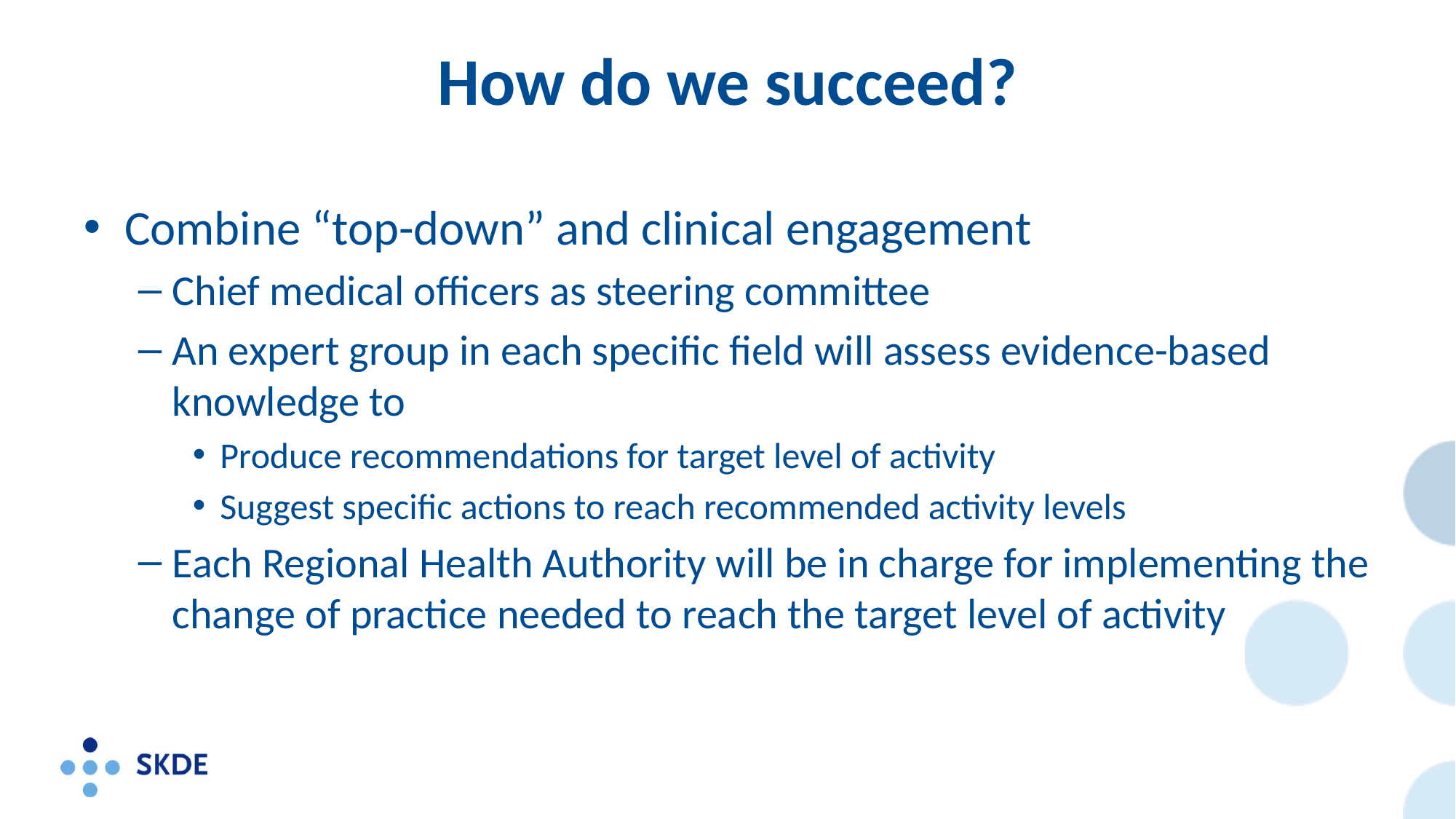

# How do we succeed?
Combine “top-down” and clinical engagement
Chief medical officers as steering committee
An expert group in each specific field will assess evidence-based     knowledge to
Produce recommendations for target level of activity
Suggest specific actions to reach recommended activity levels
Each Regional Health Authority will be in charge for implementing the change of practice needed to reach the target level of activity